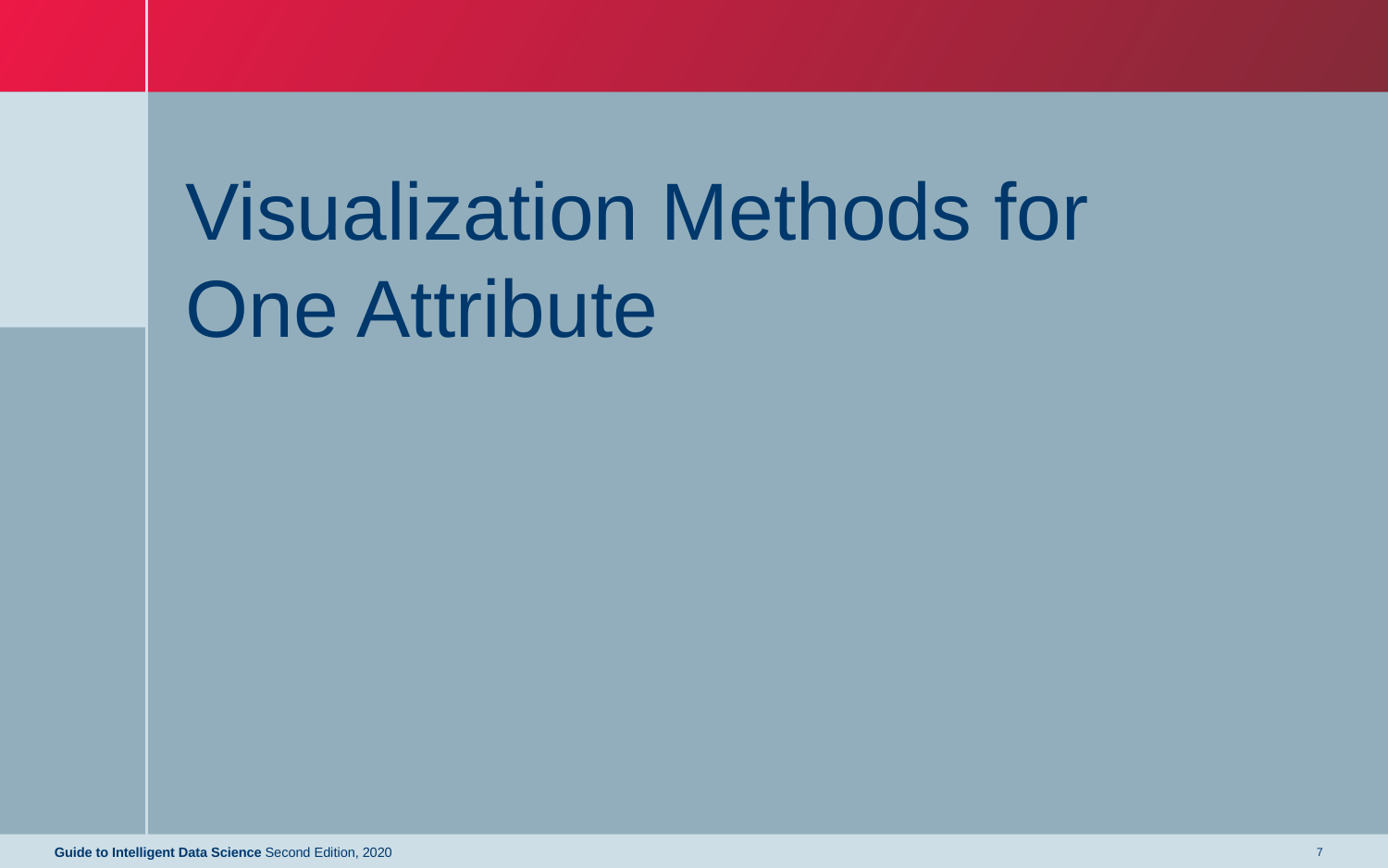

# Visualization Methods for One Attribute
Guide to Intelligent Data Science Second Edition, 2020
7